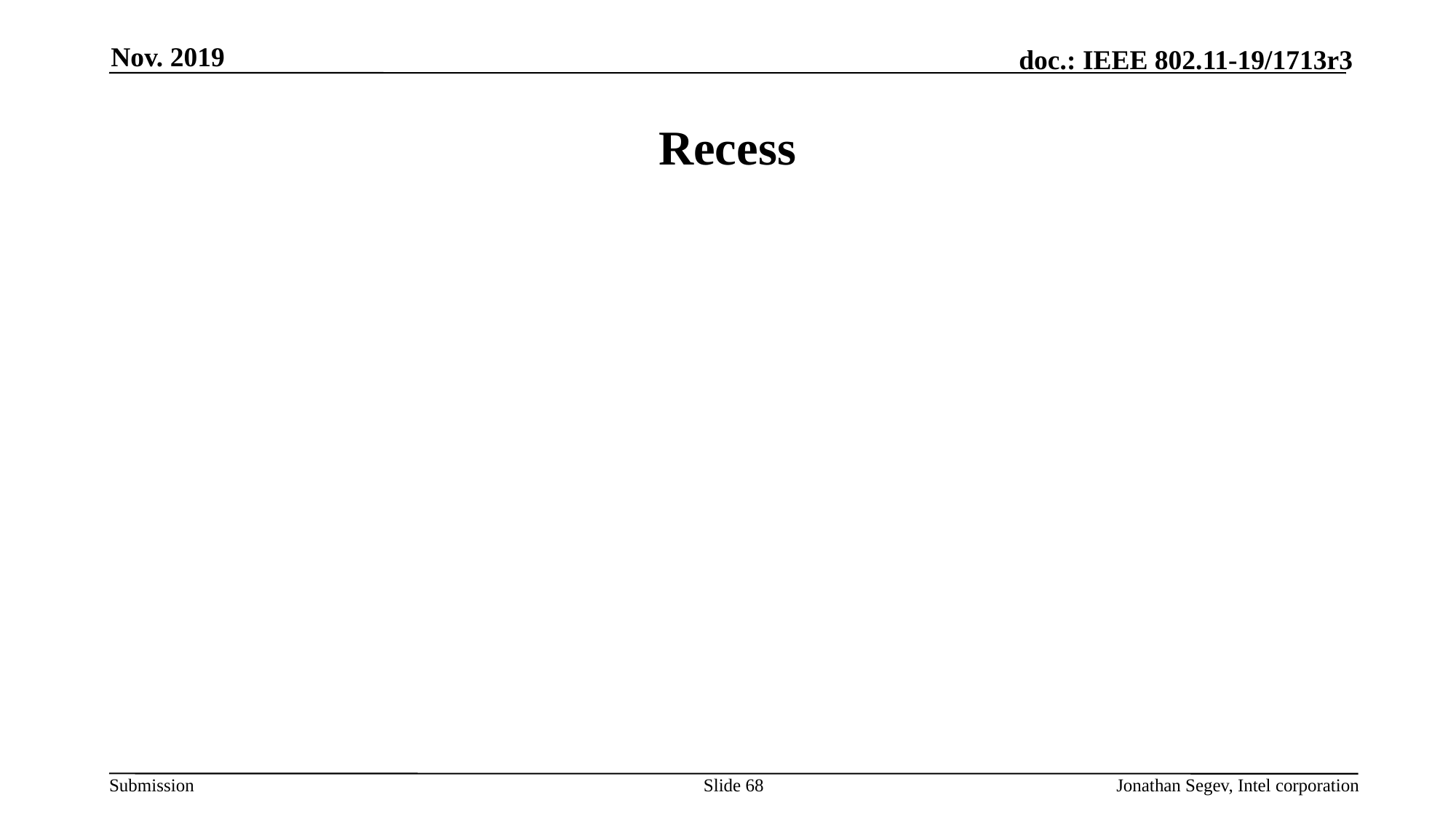

Nov. 2019
# Recess

Slide 68
Jonathan Segev, Intel corporation